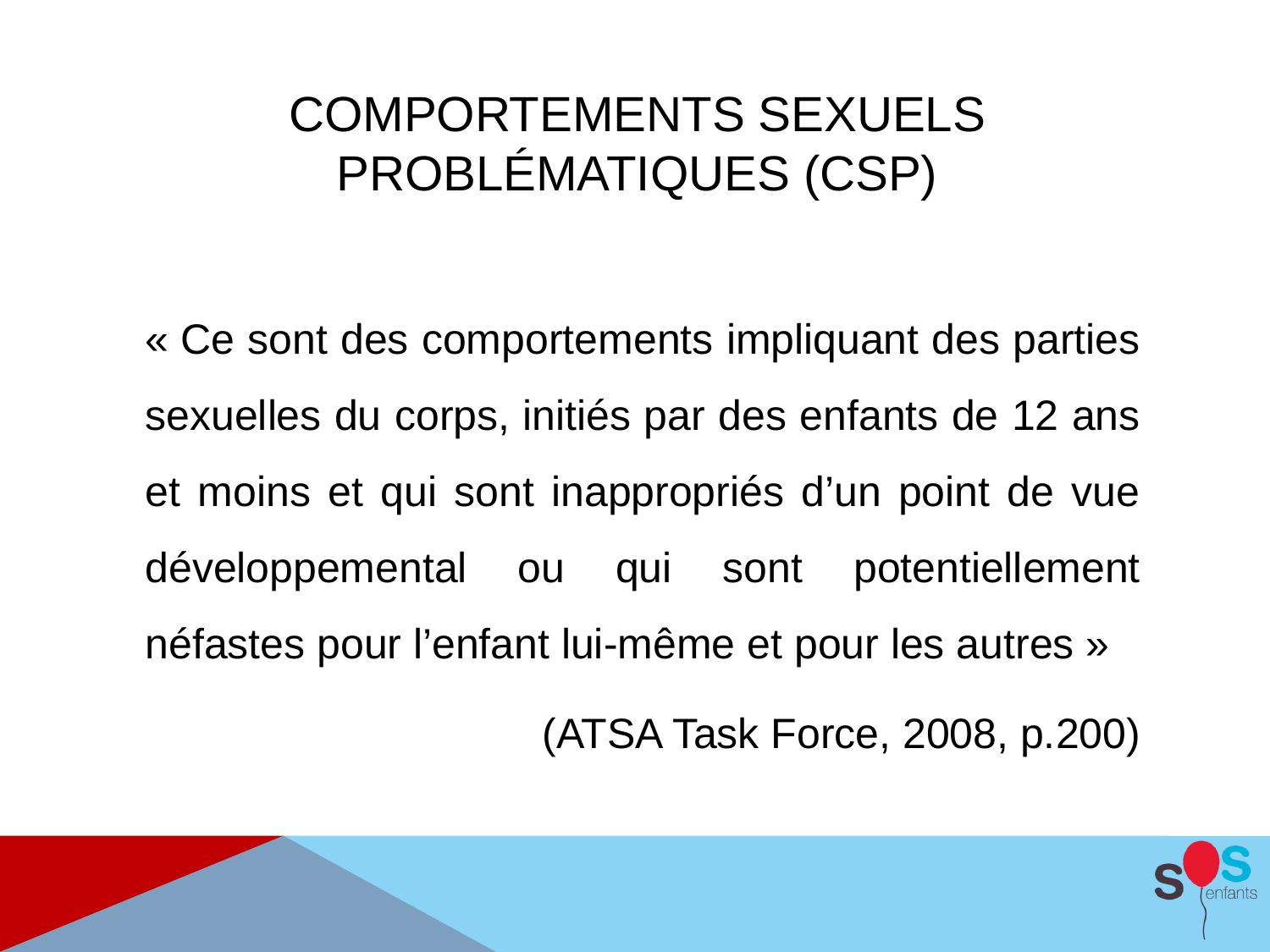

Comportements sexuels problématiques (CSP)

	« Ce sont des comportements impliquant des parties sexuelles du corps, initiés par des enfants de 12 ans et moins et qui sont inappropriés d’un point de vue développemental ou qui sont potentiellement néfastes pour l’enfant lui-même et pour les autres »
		(ATSA Task Force, 2008, p.200)